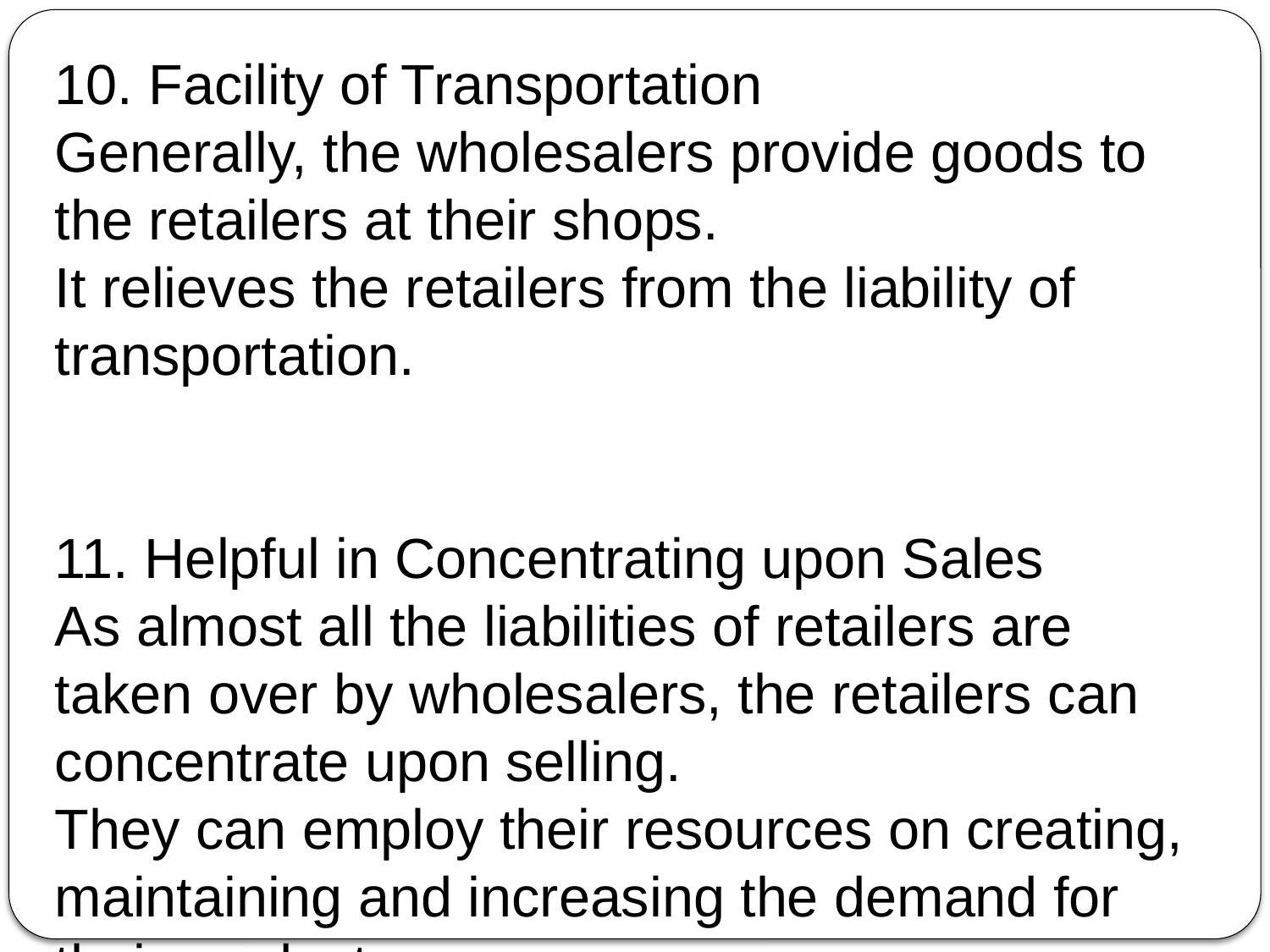

10. Facility of Transportation
Generally, the wholesalers provide goods to the retailers at their shops.
It relieves the retailers from the liability of transportation.

11. Helpful in Concentrating upon Sales
As almost all the liabilities of retailers are taken over by wholesalers, the retailers can concentrate upon selling.
They can employ their resources on creating, maintaining and increasing the demand for their products